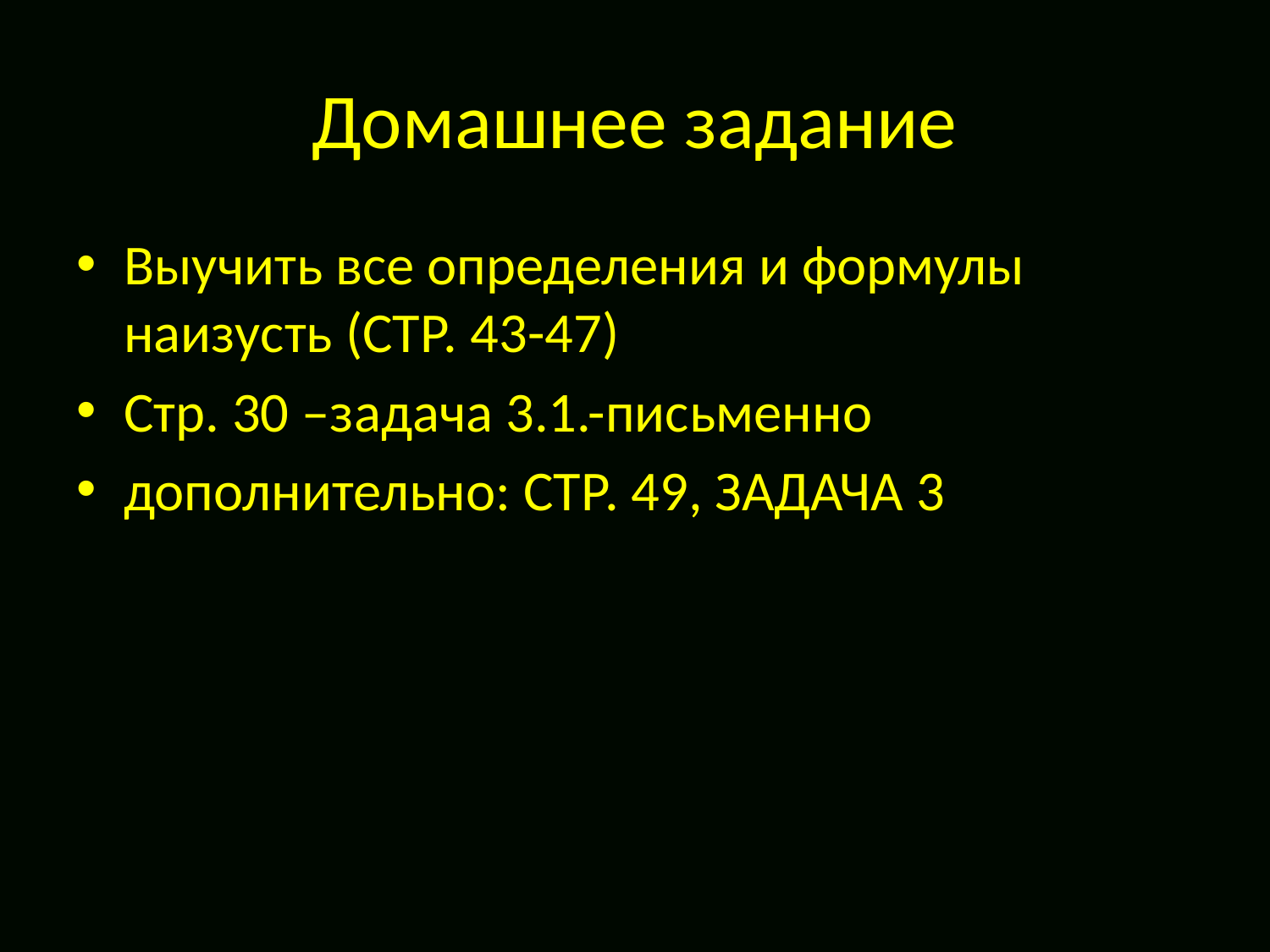

# Домашнее задание
Выучить все определения и формулы наизусть (СТР. 43-47)
Стр. 30 –задача 3.1.-письменно
дополнительно: СТР. 49, ЗАДАЧА 3